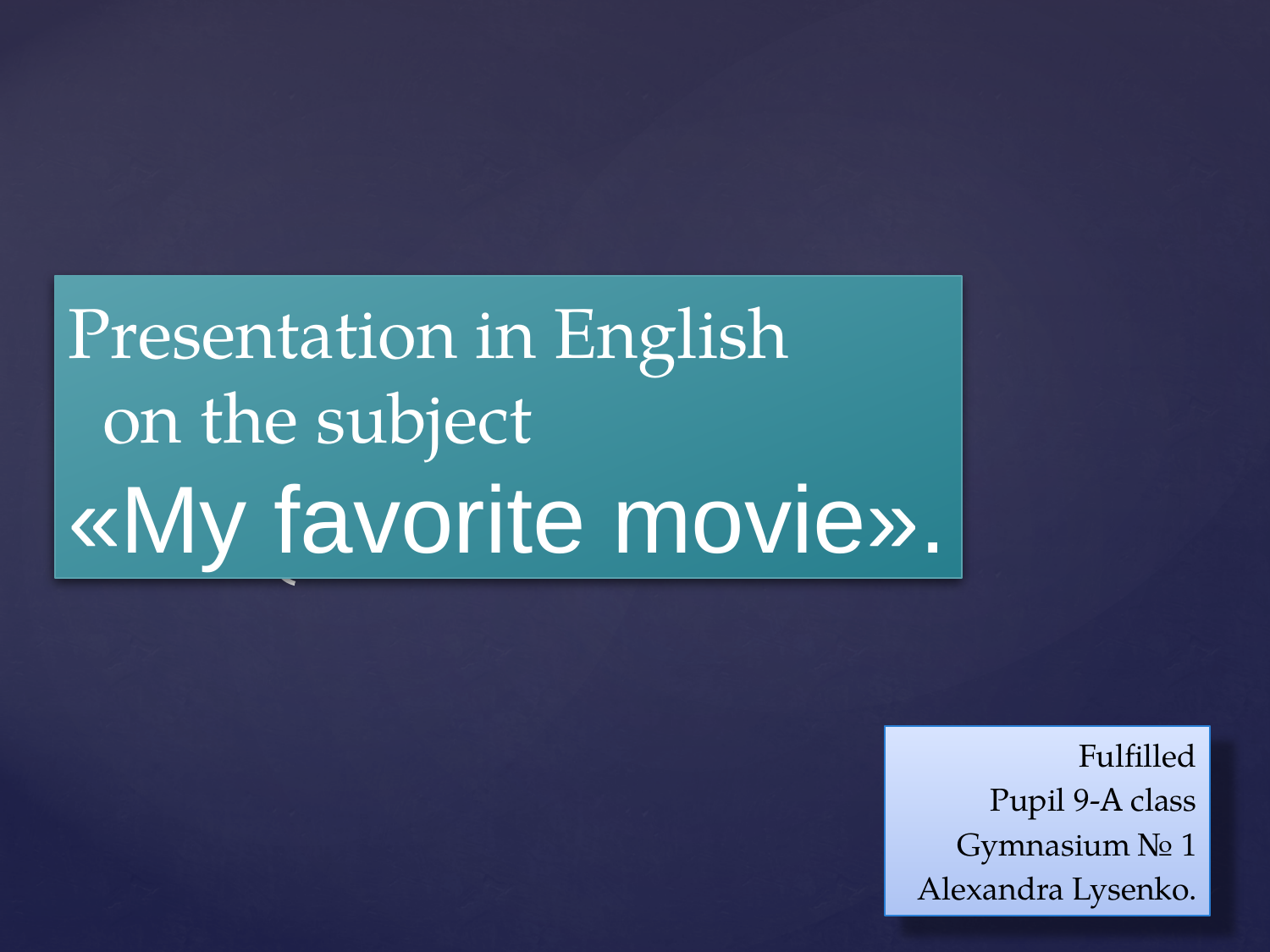

# Presentation in English   on the subject «My favorite movie».
Fulfilled
Pupil 9-А class
Gymnasium № 1
Alexandra Lysenko.